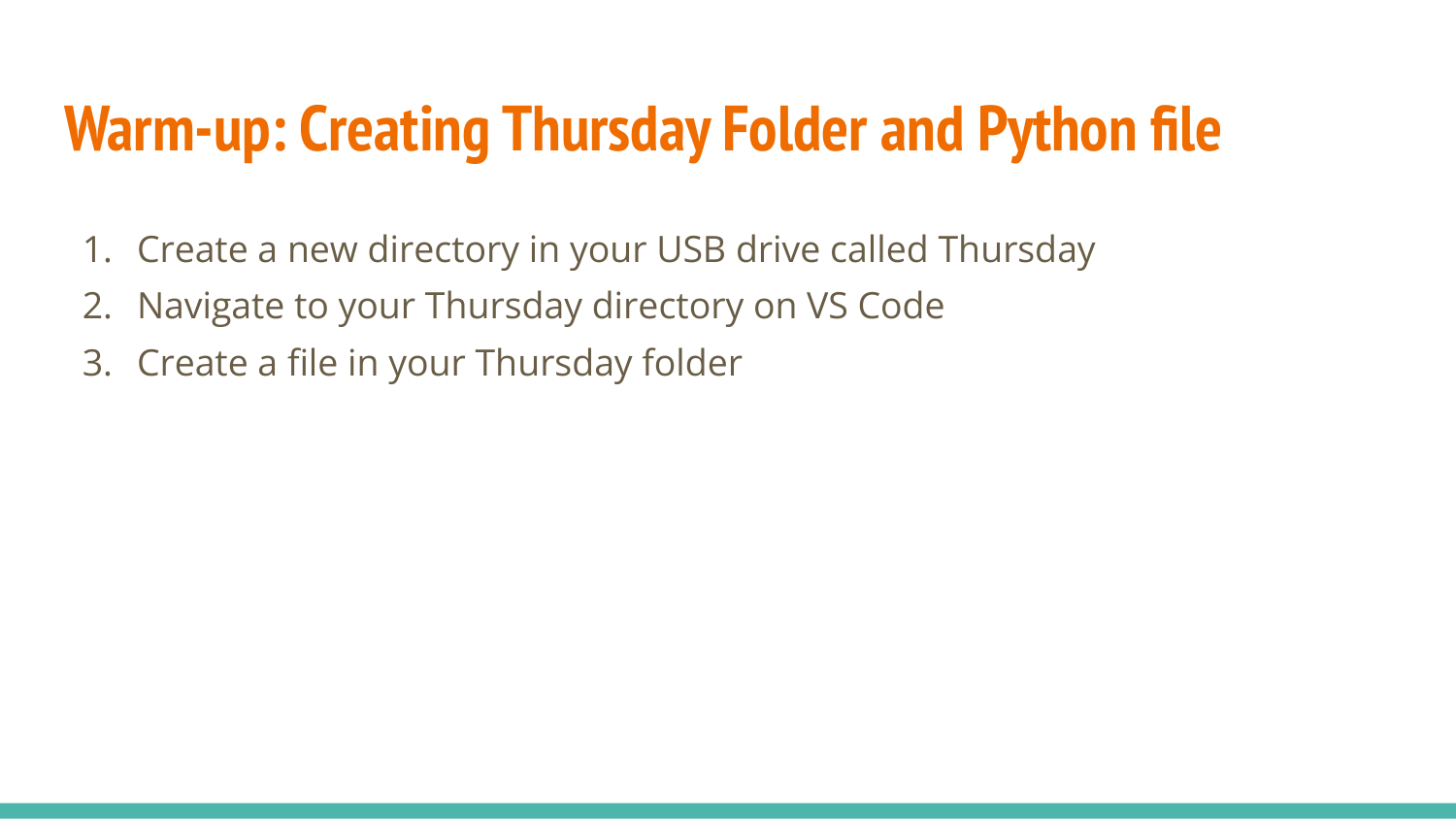

# Warm-up: Creating Thursday Folder and Python file
Create a new directory in your USB drive called Thursday
Navigate to your Thursday directory on VS Code
Create a file in your Thursday folder